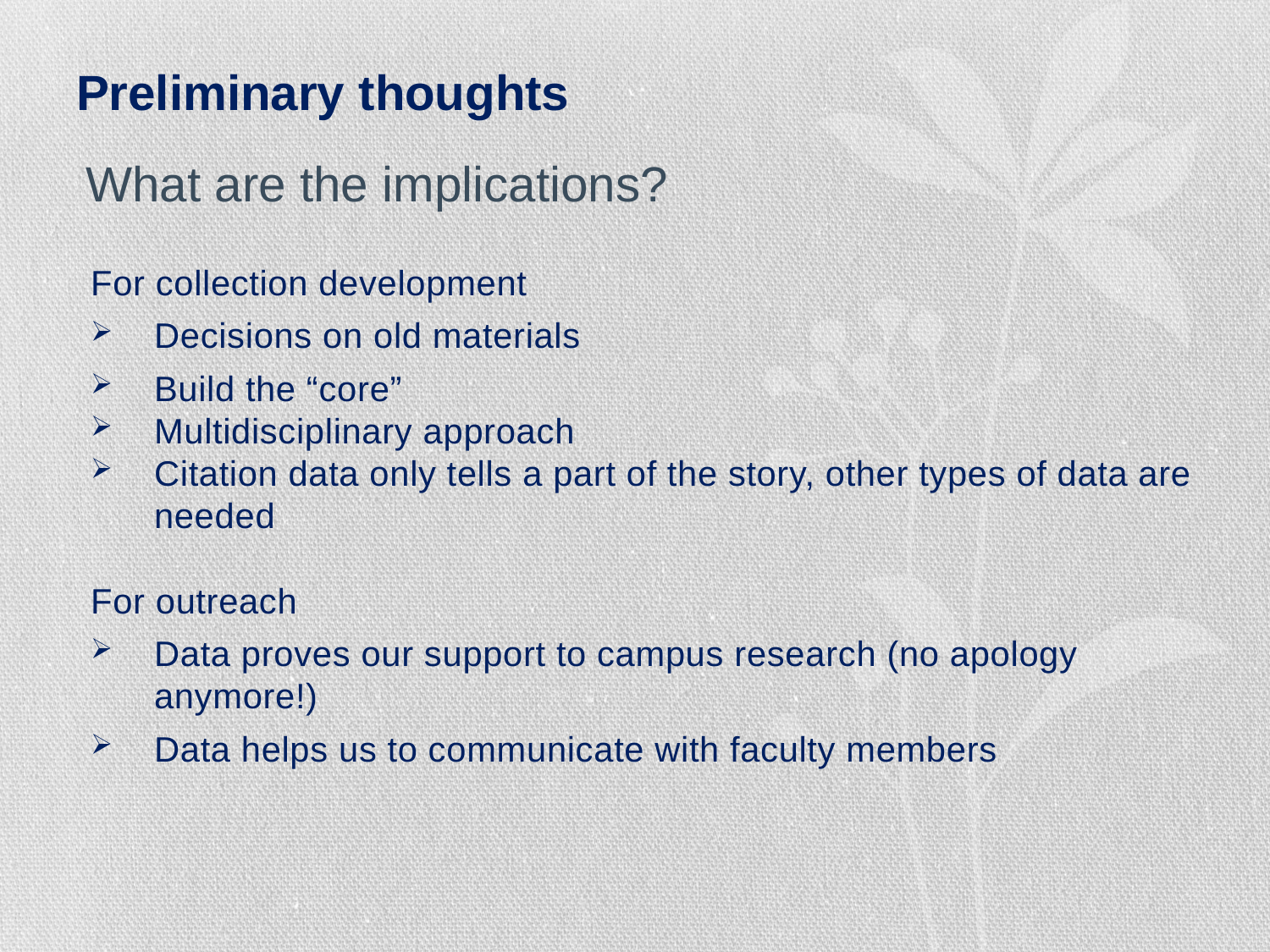

# Preliminary thoughts
What are the implications?
For collection development
Decisions on old materials
Build the “core”
Multidisciplinary approach
Citation data only tells a part of the story, other types of data are needed

For outreach
Data proves our support to campus research (no apology anymore!)
Data helps us to communicate with faculty members